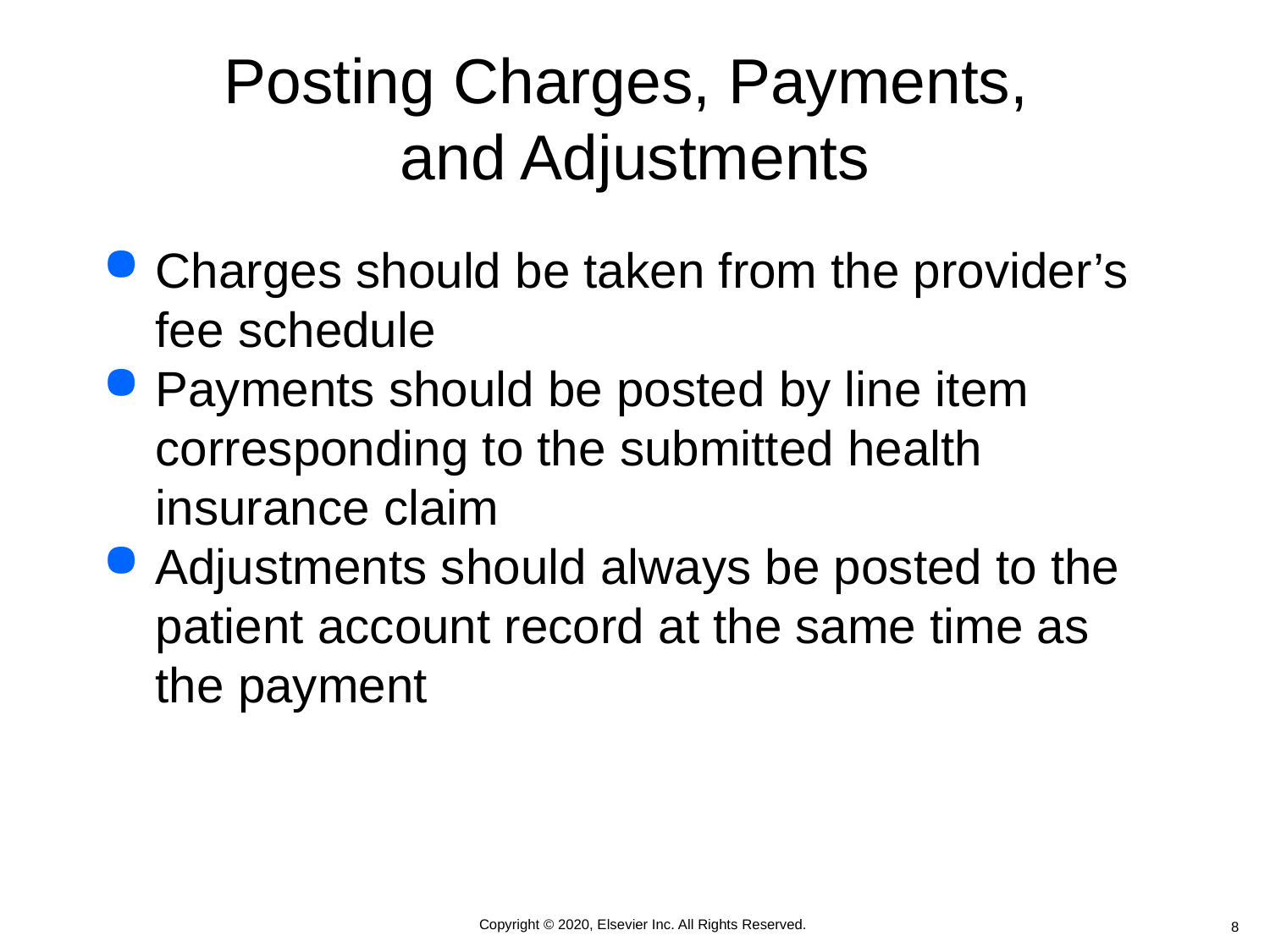

# Posting Charges, Payments, and Adjustments
Charges should be taken from the provider’s fee schedule
Payments should be posted by line item corresponding to the submitted health insurance claim
Adjustments should always be posted to the patient account record at the same time as the payment